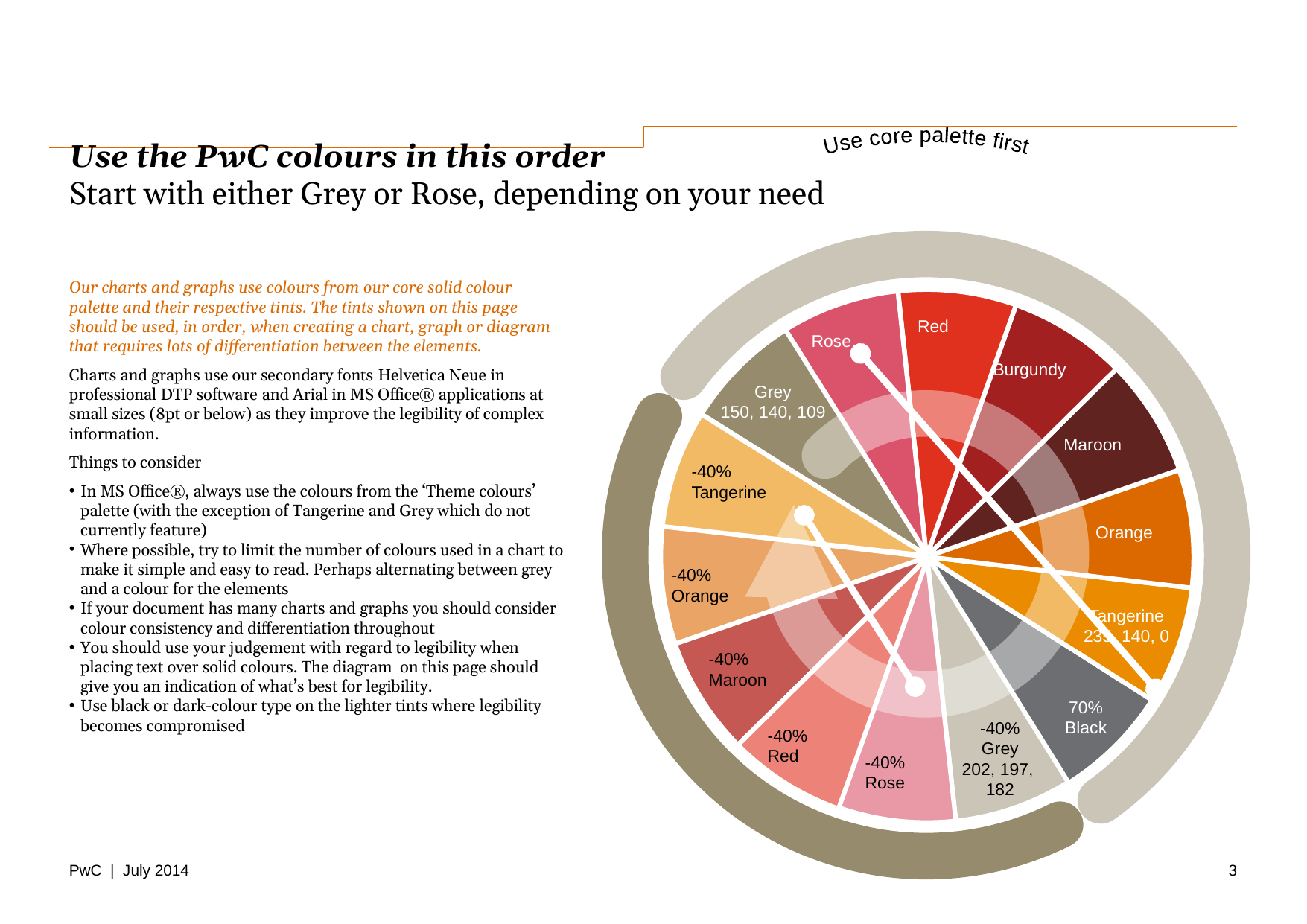

# Use the PwC colours in this order Start with either Grey or Rose, depending on your need
Use core palette first
Tints

Red
Rose

Burgundy

Grey
150, 140, 109

Maroon

-40%
Tangerine

Orange

-40%
Orange

Tangerine
235, 140, 0
-40%
Maroon
70%
Black
-40%
Grey
202, 197,
182
-40%
Red
-40%
Rose
Our charts and graphs use colours from our core solid colour palette and their respective tints. The tints shown on this page should be used, in order, when creating a chart, graph or diagram that requires lots of differentiation between the elements.
Charts and graphs use our secondary fonts Helvetica Neue in professional DTP software and Arial in MS Office® applications at small sizes (8pt or below) as they improve the legibility of complex information.
Things to consider
In MS Office®, always use the colours from the ‘Theme colours’ palette (with the exception of Tangerine and Grey which do not currently feature)
Where possible, try to limit the number of colours used in a chart to make it simple and easy to read. Perhaps alternating between grey and a colour for the elements
If your document has many charts and graphs you should consider colour consistency and differentiation throughout
You should use your judgement with regard to legibility when placing text over solid colours. The diagram  on this page should give you an indication of what’s best for legibility.
Use black or dark-colour type on the lighter tints where legibility becomes compromised

3